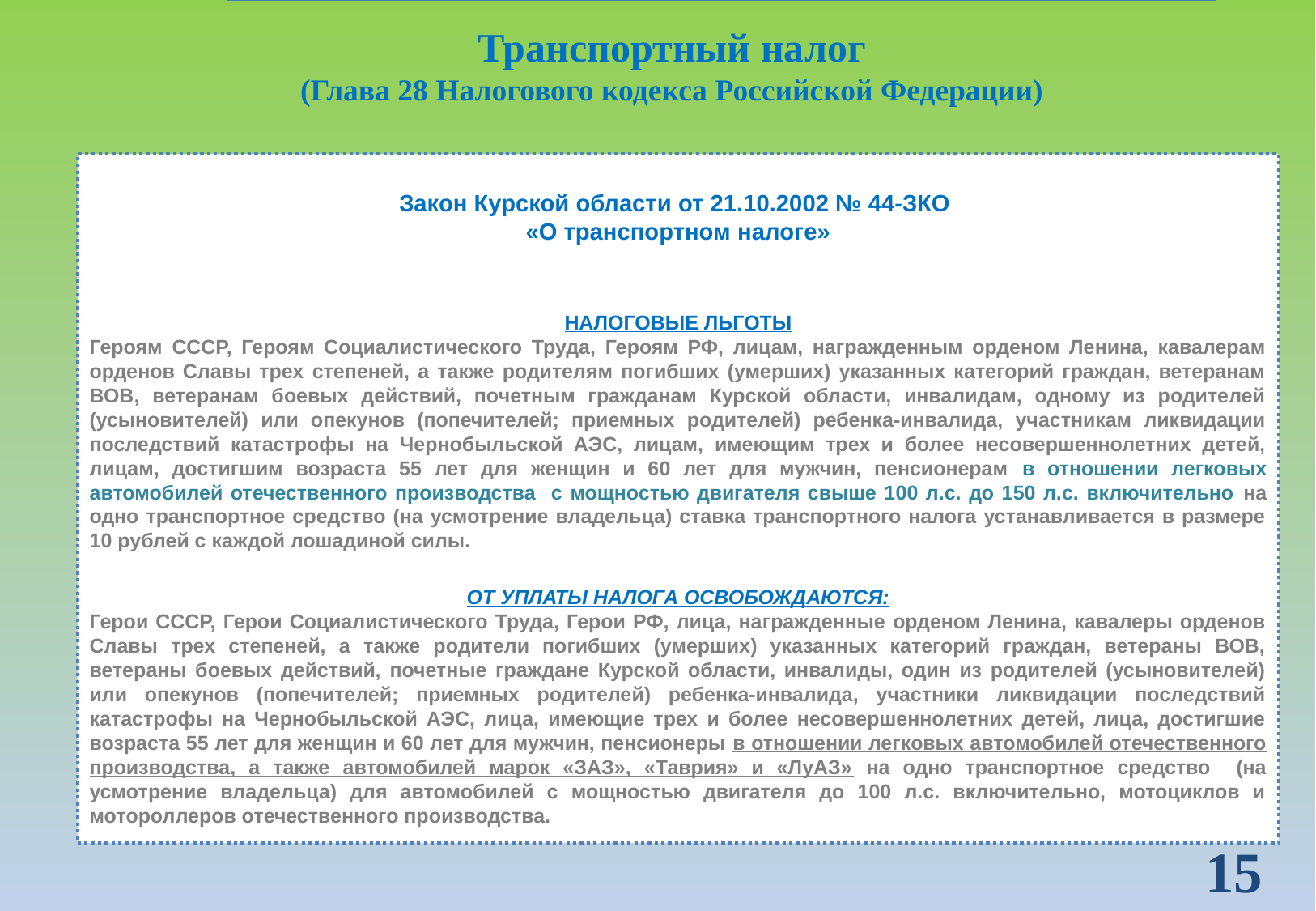

# Транспортный налог (Глава 28 Налогового кодекса Российской Федерации)

Закон Курской области от 21.10.2002 № 44-ЗКО
«О транспортном налоге»

НАЛОГОВЫЕ ЛЬГОТЫ
Героям СССР, Героям Социалистического Труда, Героям РФ, лицам, награжденным орденом Ленина, кавалерам орденов Славы трех степеней, а также родителям погибших (умерших) указанных категорий граждан, ветеранам ВОВ, ветеранам боевых действий, почетным гражданам Курской области, инвалидам, одному из родителей (усыновителей) или опекунов (попечителей; приемных родителей) ребенка-инвалида, участникам ликвидации последствий катастрофы на Чернобыльской АЭС, лицам, имеющим трех и более несовершеннолетних детей, лицам, достигшим возраста 55 лет для женщин и 60 лет для мужчин, пенсионерам в отношении легковых автомобилей отечественного производства  с мощностью двигателя свыше 100 л.с. до 150 л.с. включительно на одно транспортное средство (на усмотрение владельца) ставка транспортного налога устанавливается в размере 10 рублей с каждой лошадиной силы.

ОТ УПЛАТЫ НАЛОГА ОСВОБОЖДАЮТСЯ:
Герои СССР, Герои Социалистического Труда, Герои РФ, лица, награжденные орденом Ленина, кавалеры орденов Славы трех степеней, а также родители погибших (умерших) указанных категорий граждан, ветераны ВОВ, ветераны боевых действий, почетные граждане Курской области, инвалиды, один из родителей (усыновителей) или опекунов (попечителей; приемных родителей) ребенка-инвалида, участники ликвидации последствий катастрофы на Чернобыльской АЭС, лица, имеющие трех и более несовершеннолетних детей, лица, достигшие возраста 55 лет для женщин и 60 лет для мужчин, пенсионеры в отношении легковых автомобилей отечественного производства, а также автомобилей марок «ЗАЗ», «Таврия» и «ЛуАЗ» на одно транспортное средство  (на усмотрение владельца) для автомобилей с мощностью двигателя до 100 л.с. включительно, мотоциклов и мотороллеров отечественного производства.

15